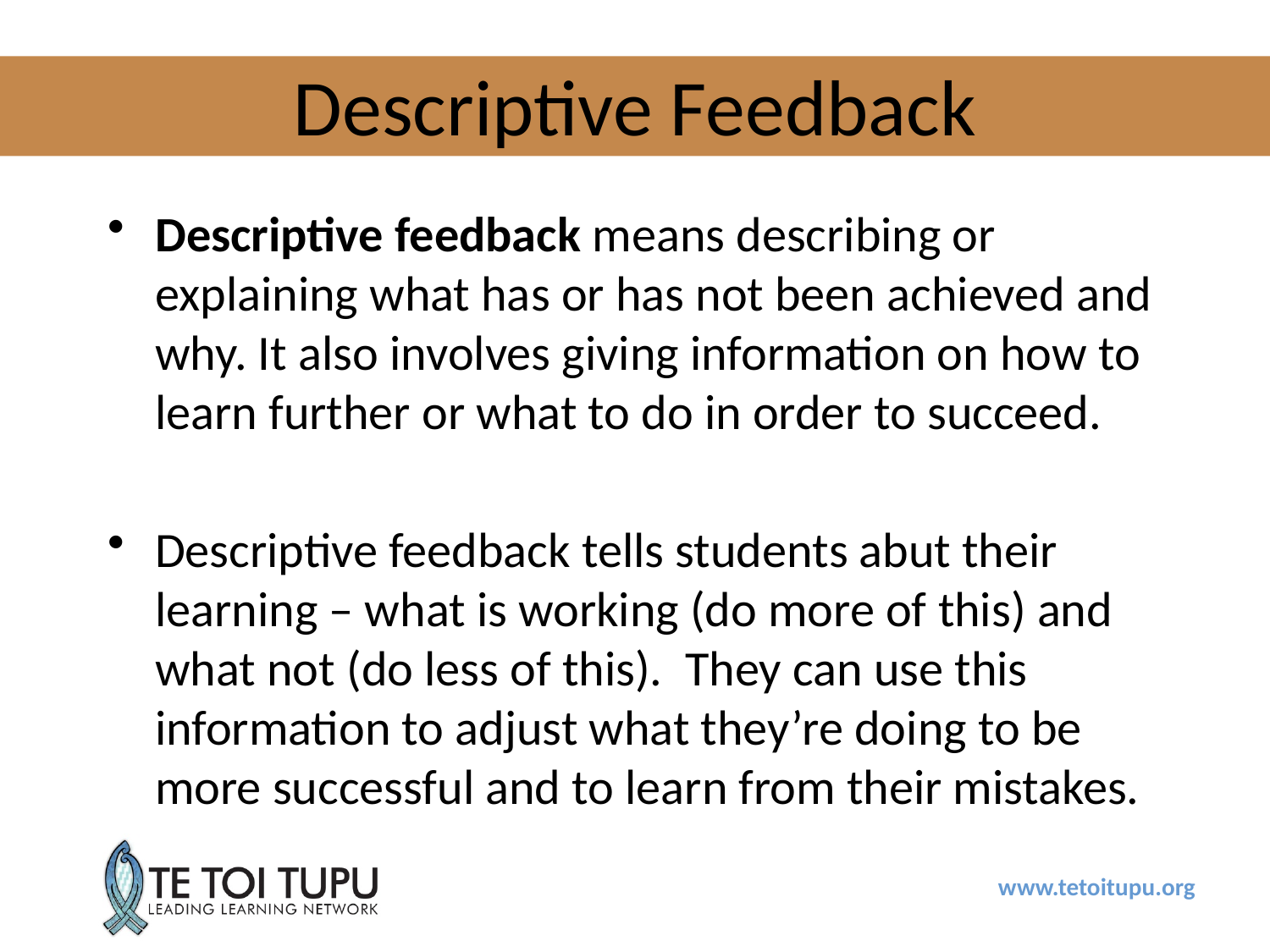

# Descriptive Feedback
Descriptive feedback means describing or explaining what has or has not been achieved and why. It also involves giving information on how to learn further or what to do in order to succeed.

Descriptive feedback tells students abut their learning – what is working (do more of this) and what not (do less of this).  They can use this information to adjust what they’re doing to be more successful and to learn from their mistakes.